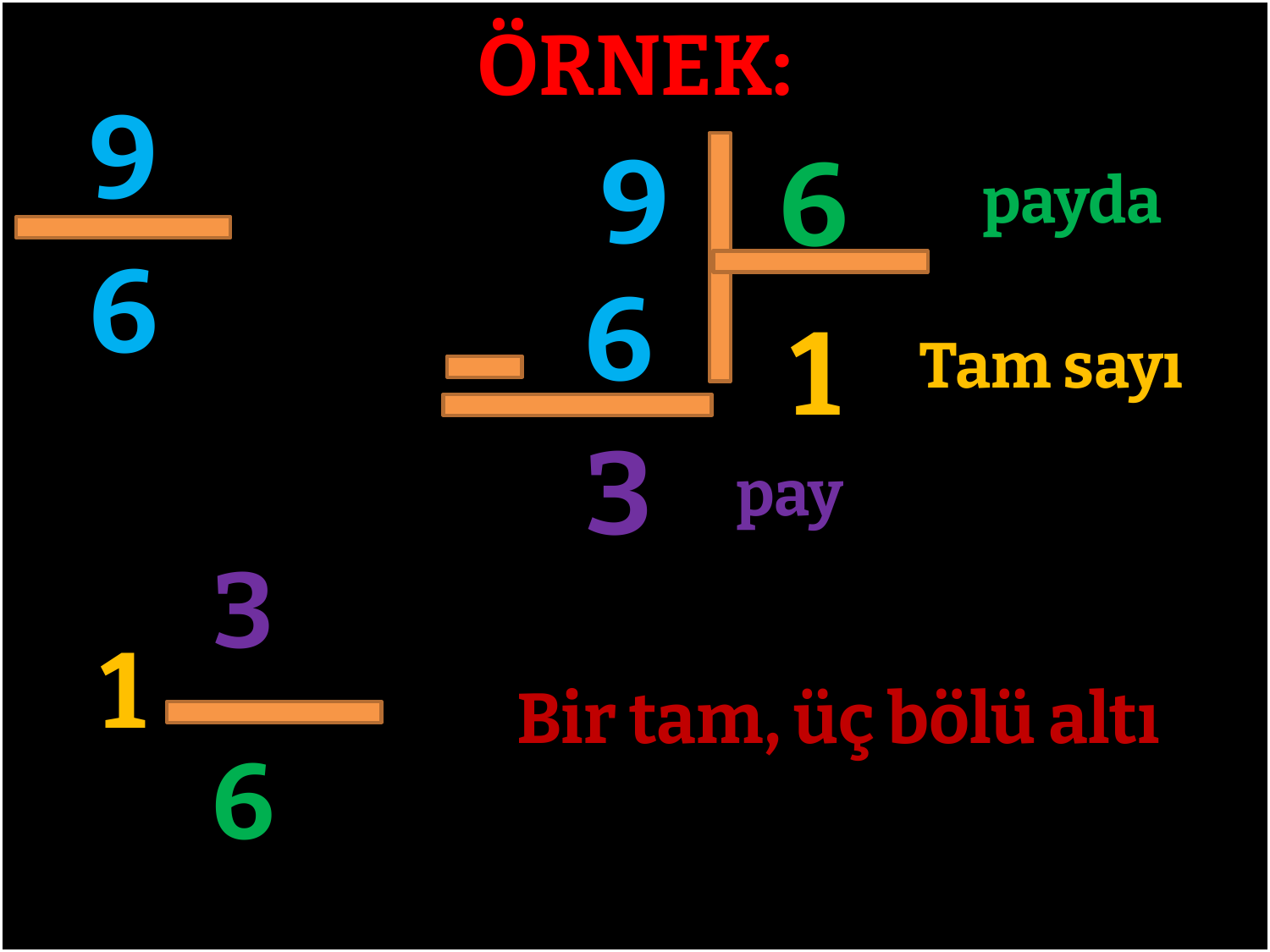

ÖRNEK:
9
9
6
payda

6
6
1
#
Tam sayı

3
pay
3
1

Bir tam, üç bölü altı
6